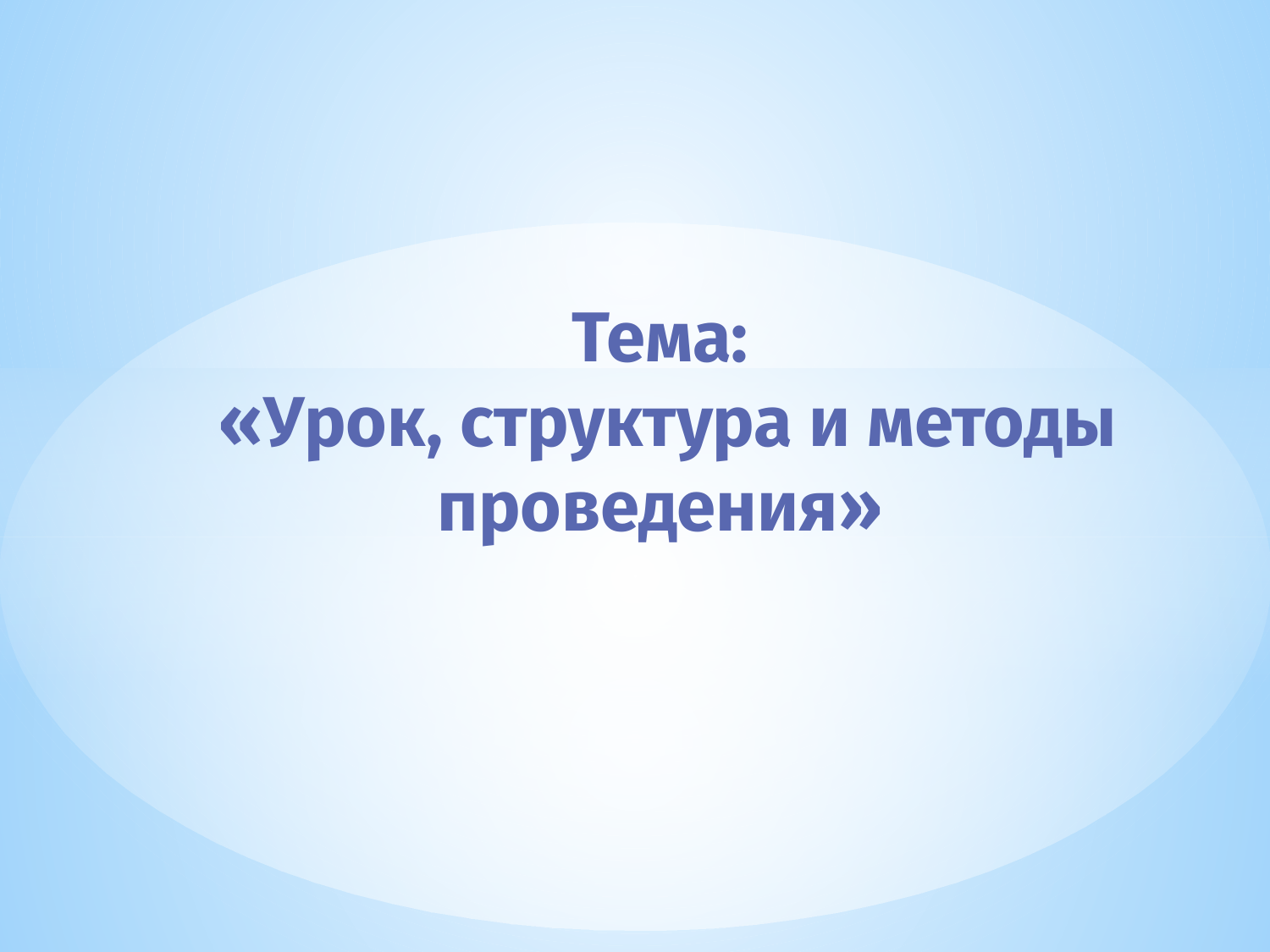

# Тема: «Урок, структура и методы проведения»